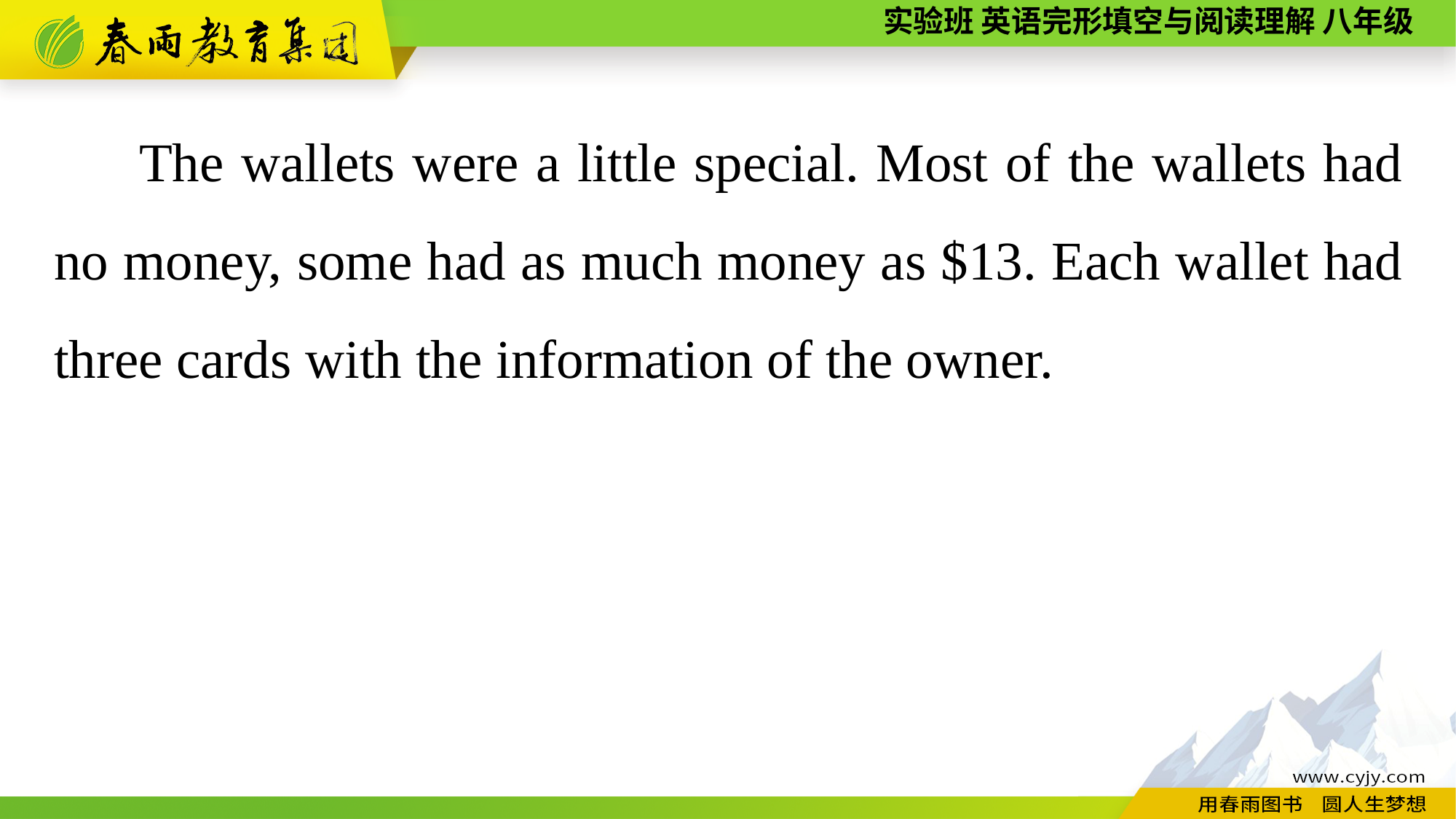

The wallets were a little special. Most of the wallets had no money, some had as much money as $13. Each wallet had three cards with the information of the owner.